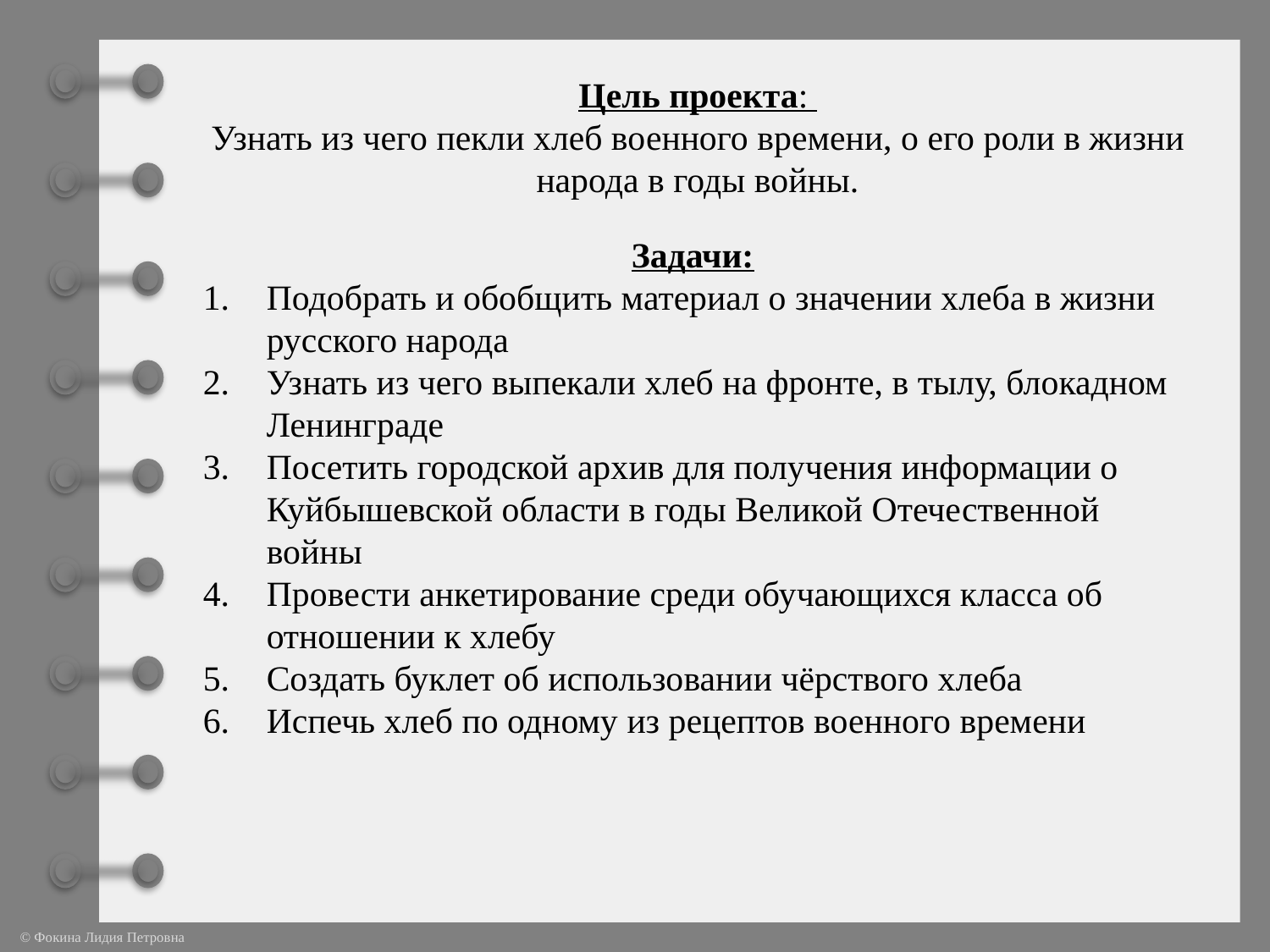

# Цель проекта: Узнать из чего пекли хлеб военного времени, о его роли в жизни народа в годы войны.
Задачи:
Подобрать и обобщить материал о значении хлеба в жизни русского народа
Узнать из чего выпекали хлеб на фронте, в тылу, блокадном Ленинграде
Посетить городской архив для получения информации о Куйбышевской области в годы Великой Отечественной войны
Провести анкетирование среди обучающихся класса об отношении к хлебу
Создать буклет об использовании чёрствого хлеба
Испечь хлеб по одному из рецептов военного времени